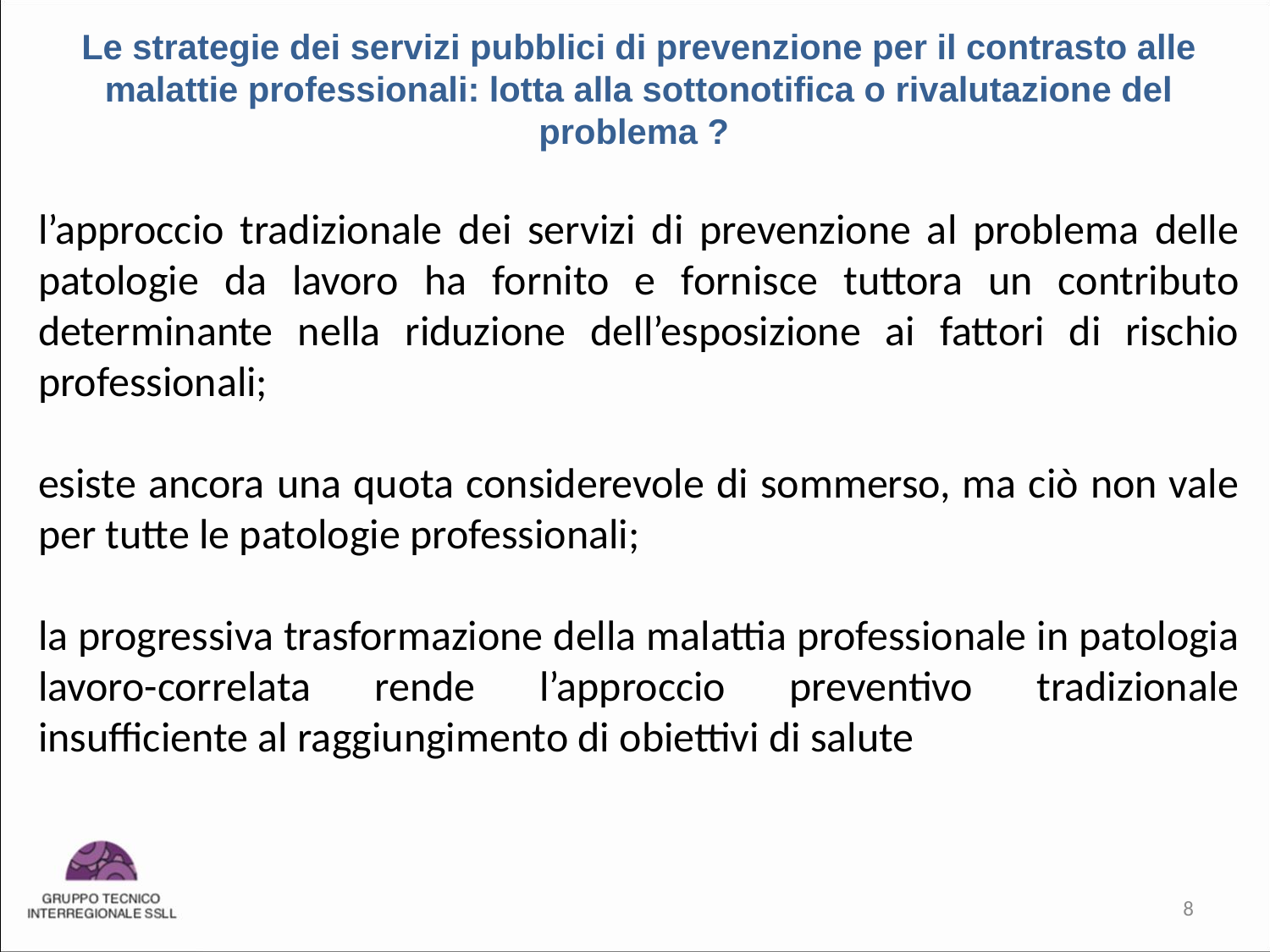

Le strategie dei servizi pubblici di prevenzione per il contrasto alle malattie professionali: lotta alla sottonotifica o rivalutazione del problema ?

l’approccio tradizionale dei servizi di prevenzione al problema delle patologie da lavoro ha fornito e fornisce tuttora un contributo determinante nella riduzione dell’esposizione ai fattori di rischio professionali;

esiste ancora una quota considerevole di sommerso, ma ciò non vale per tutte le patologie professionali;

la progressiva trasformazione della malattia professionale in patologia lavoro-correlata rende l’approccio preventivo tradizionale insufficiente al raggiungimento di obiettivi di salute

8